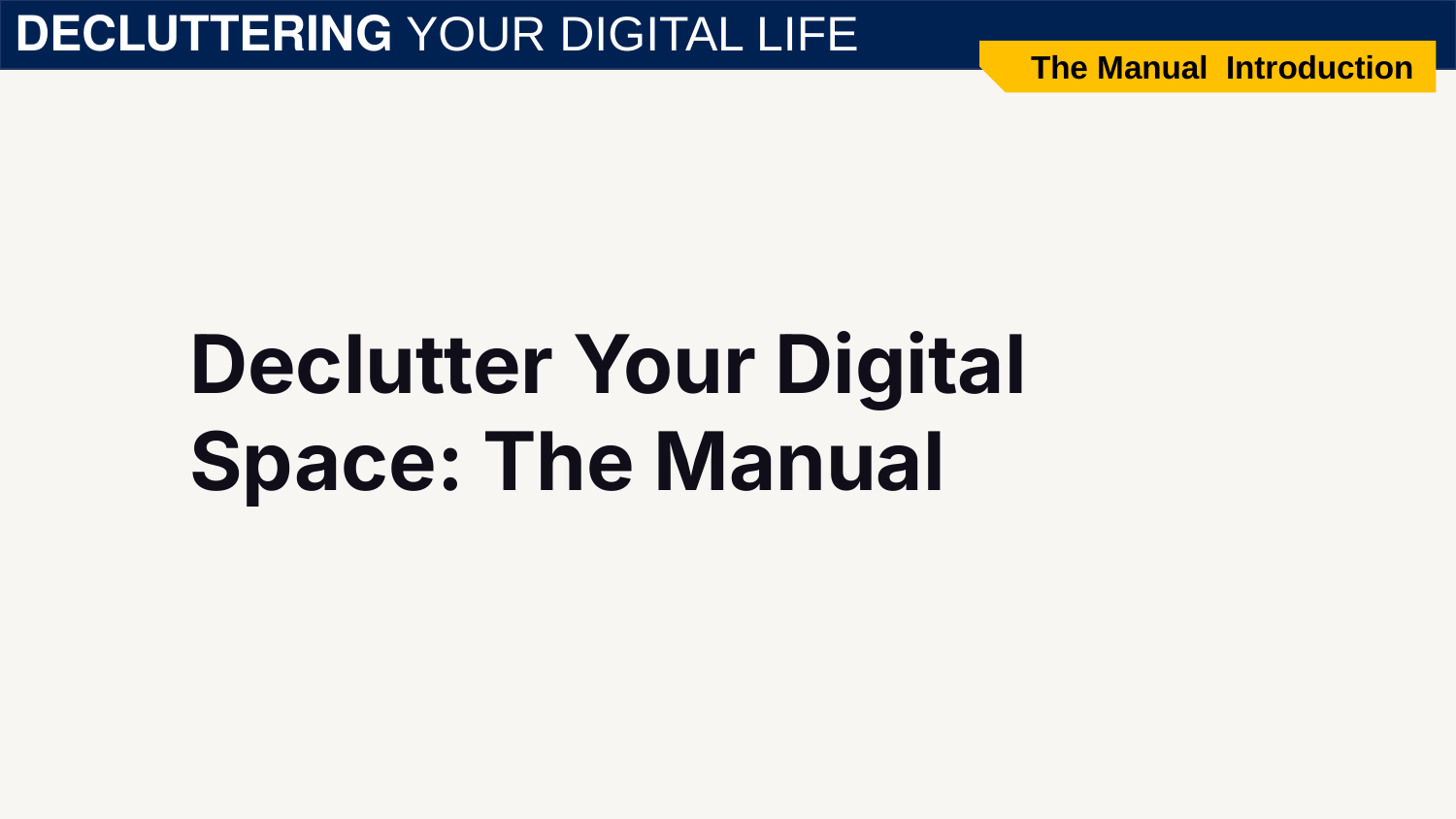

DECLUTTERING YOUR DIGITAL LIFE
The Manual  Introduction

# Declutter Your Digital Space: The Manual